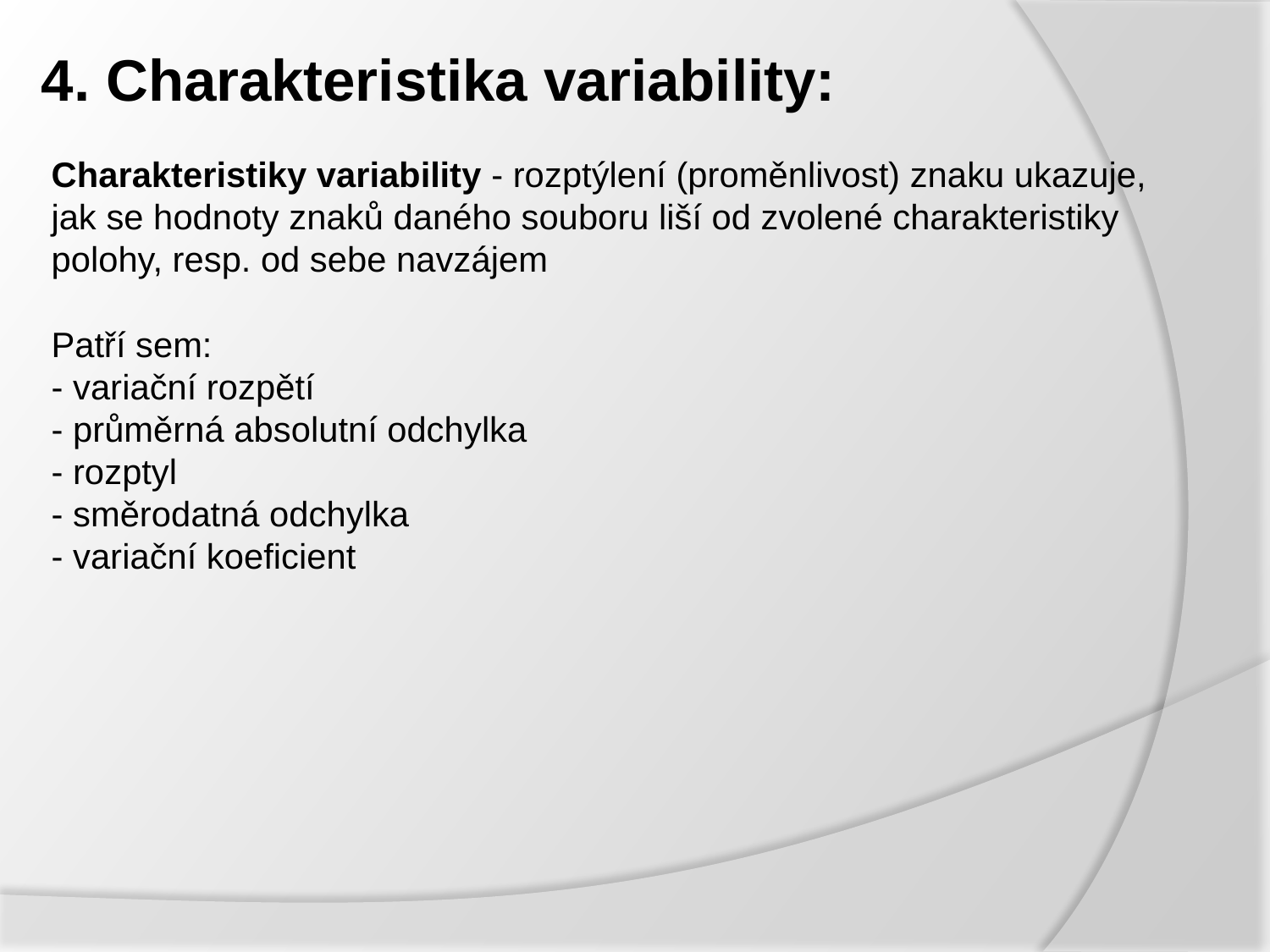

# 4. Charakteristika variability:
Charakteristiky variability - rozptýlení (proměnlivost) znaku ukazuje, jak se hodnoty znaků daného souboru liší od zvolené charakteristiky polohy, resp. od sebe navzájem

Patří sem:
- variační rozpětí
- průměrná absolutní odchylka
- rozptyl
- směrodatná odchylka
- variační koeficient